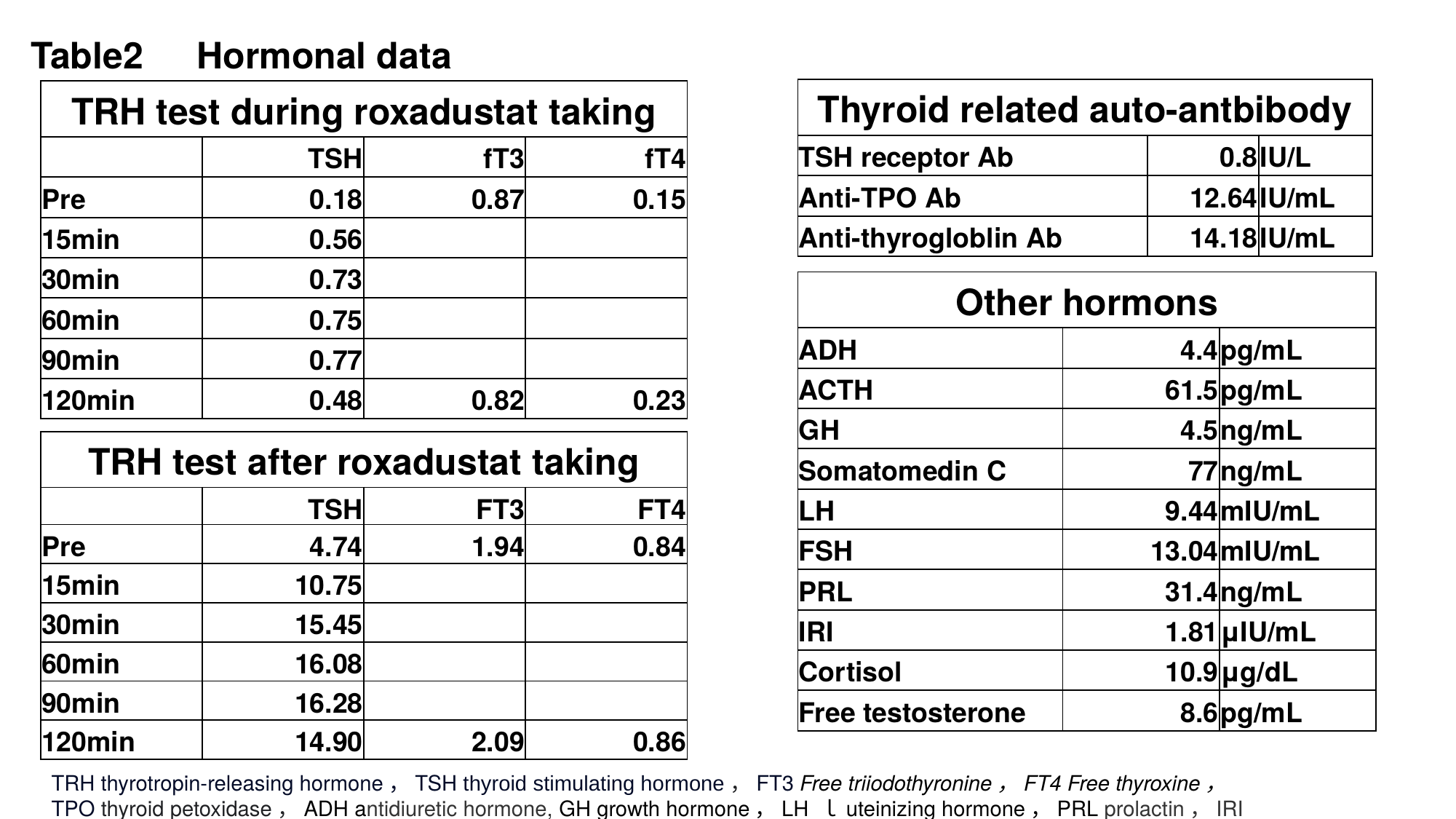

Table2　Hormonal data

| Thyroid related auto-antbibody |  |  |
| --- | --- | --- |
| TSH receptor Ab | 0.8 | IU/L |
| Anti-TPO Ab | 12.64 | IU/mL |
| Anti-thyrogloblin Ab | 14.18 | IU/mL |
| TRH test during roxadustat taking |  |  |  |
| --- | --- | --- | --- |
|  | TSH | fT3 | fT4 |
| Pre | 0.18 | 0.87 | 0.15 |
| 15min | 0.56 |  |  |
| 30min | 0.73 |  |  |
| 60min | 0.75 |  |  |
| 90min | 0.77 |  |  |
| 120min | 0.48 | 0.82 | 0.23 |
| Other hormons |  |  |
| --- | --- | --- |
| ADH | 4.4 | pg/mL |
| ACTH | 61.5 | pg/mL |
| GH | 4.5 | ng/mL |
| Somatomedin C | 77 | ng/mL |
| LH | 9.44 | mIU/mL |
| FSH | 13.04 | mIU/mL |
| PRL | 31.4 | ng/mL |
| IRI | 1.81 | μIU/mL |
| Cortisol | 10.9 | μg/dL |
| Free testosterone | 8.6 | pg/mL |
| TRH test after roxadustat taking |  |  |  |
| --- | --- | --- | --- |
|  | TSH | FT3 | FT4 |
| Pre | 4.74 | 1.94 | 0.84 |
| 15min | 10.75 |  |  |
| 30min | 15.45 |  |  |
| 60min | 16.08 |  |  |
| 90min | 16.28 |  |  |
| 120min | 14.90 | 2.09 | 0.86 |
TRH thyrotropin-releasing hormone，TSH thyroid stimulating hormone，FT3 Free triiodothyronine，FT4 Free thyroxine，
TPO thyroid petoxidase，ADH antidiuretic hormone, GH growth hormone，LH ｌuteinizing hormone，PRL prolactin，IRI　immunoreactive insulin